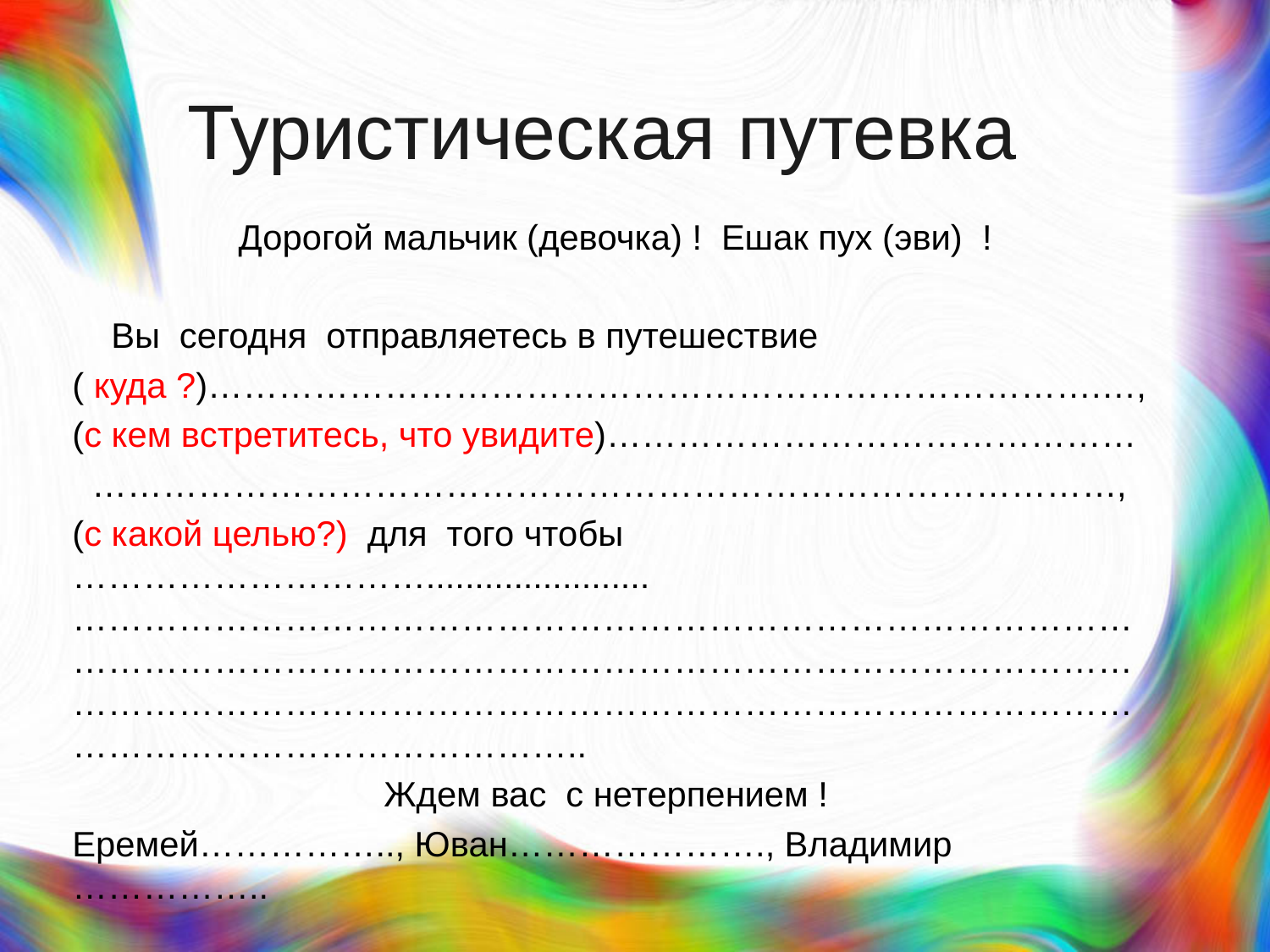

# Туристическая путевка
Дорогой мальчик (девочка) !  Ешак пух (эви)  !

    Вы  сегодня  отправляетесь в путешествие
( куда ?)………………………………………………………………….…,
(с кем встретитесь, что увидите)………………………………………
  ……………………………………………………………………………,
(с какой целью?)  для  того чтобы ………………………….......................……………………………………………………………………………………………………………………………………………………………………………………………………………………………………………………………………………………..
                                Ждем вас  с нетерпением !
Еремей…………….., Юван…………………., Владимир ……………..